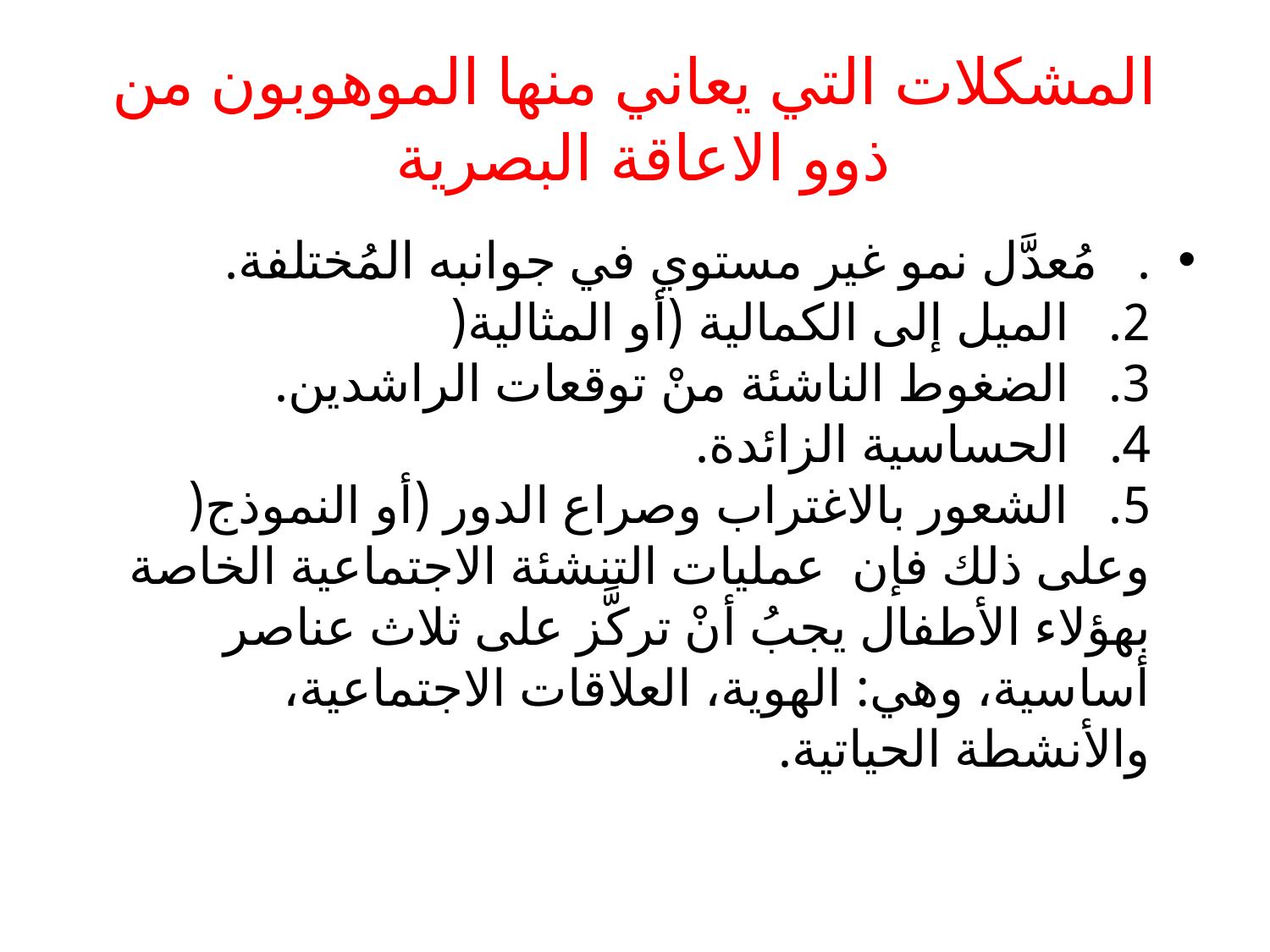

# المشكلات التي يعاني منها الموهوبون من ذوو الاعاقة البصرية
.   مُعدَّل نمو غير مستوي في جوانبه المُختلفة.
2.   الميل إلى الكمالية (أو المثالية(
3.   الضغوط الناشئة منْ توقعات الراشدين.
4.   الحساسية الزائدة.
5.   الشعور بالاغتراب وصراع الدور (أو النموذج(
وعلى ذلك فإن  عمليات التنشئة الاجتماعية الخاصة بهؤلاء الأطفال يجبُ أنْ تركَّز على ثلاث عناصر أساسية، وهي: الهوية، العلاقات الاجتماعية، والأنشطة الحياتية.